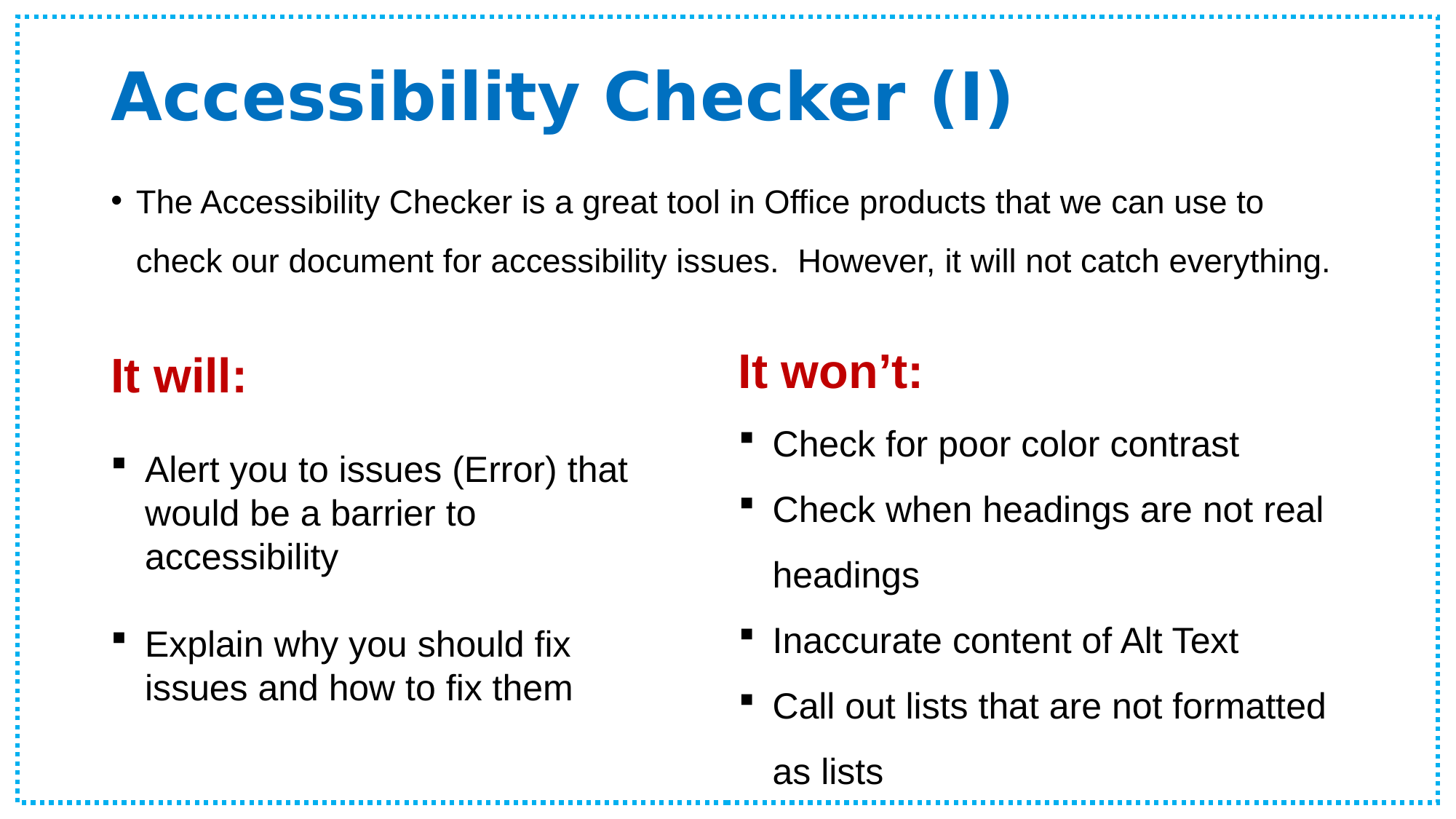

# Accessibility Checker (I)
The Accessibility Checker is a great tool in Office products that we can use to check our document for accessibility issues.  However, it will not catch everything.

It won’t:
Check for poor color contrast
Check when headings are not real headings
Inaccurate content of Alt Text
Call out lists that are not formatted as lists
It will:

Alert you to issues (Error) that would be a barrier to accessibility

Explain why you should fix issues and how to fix them